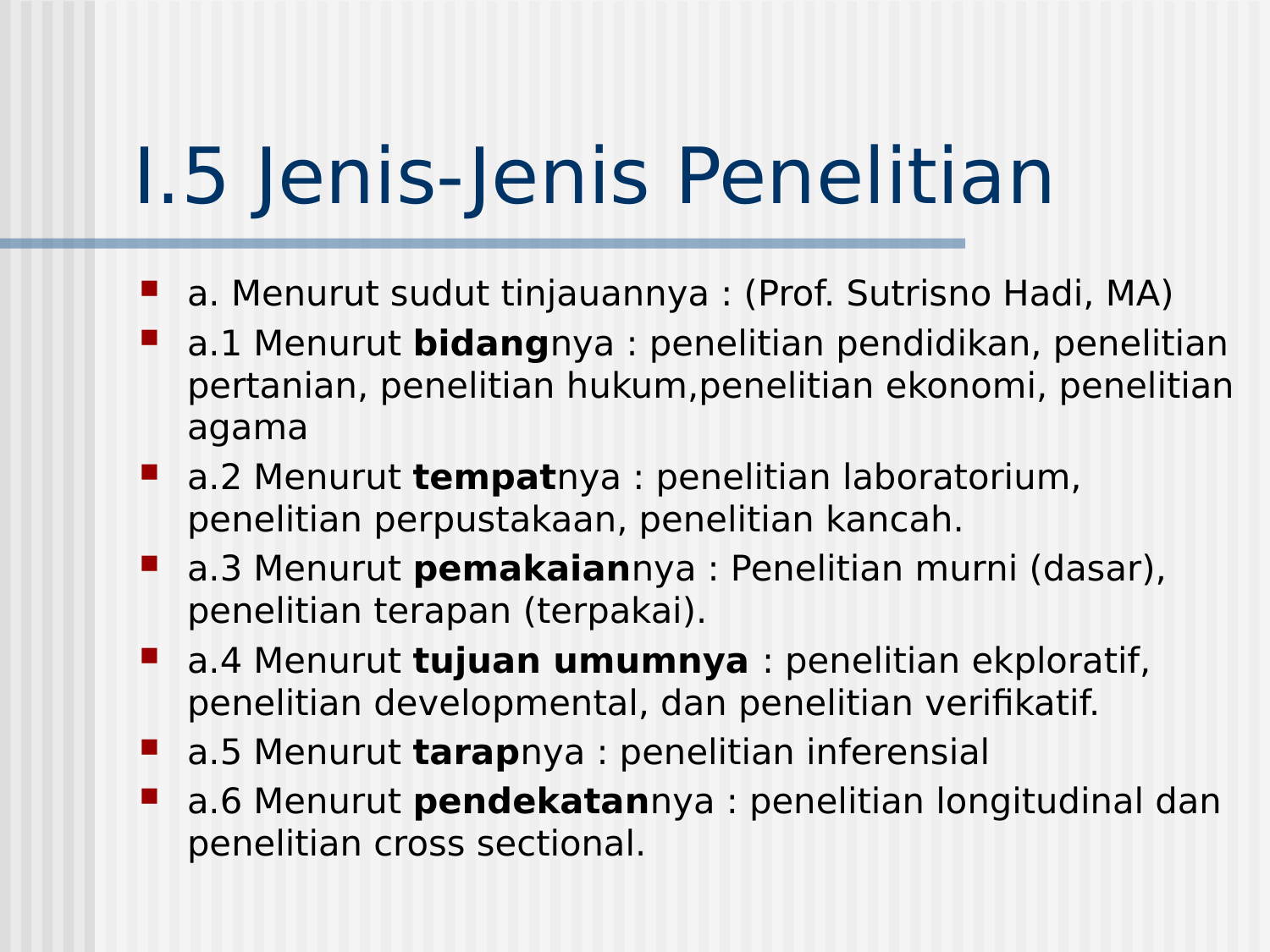

# I.5 Jenis-Jenis Penelitian
a. Menurut sudut tinjauannya : (Prof. Sutrisno Hadi, MA)
a.1 Menurut bidangnya : penelitian pendidikan, penelitian pertanian, penelitian hukum,penelitian ekonomi, penelitian agama
a.2 Menurut tempatnya : penelitian laboratorium, penelitian perpustakaan, penelitian kancah.
a.3 Menurut pemakaiannya : Penelitian murni (dasar), penelitian terapan (terpakai).
a.4 Menurut tujuan umumnya : penelitian ekploratif, penelitian developmental, dan penelitian verifikatif.
a.5 Menurut tarapnya : penelitian inferensial
a.6 Menurut pendekatannya : penelitian longitudinal dan penelitian cross sectional.